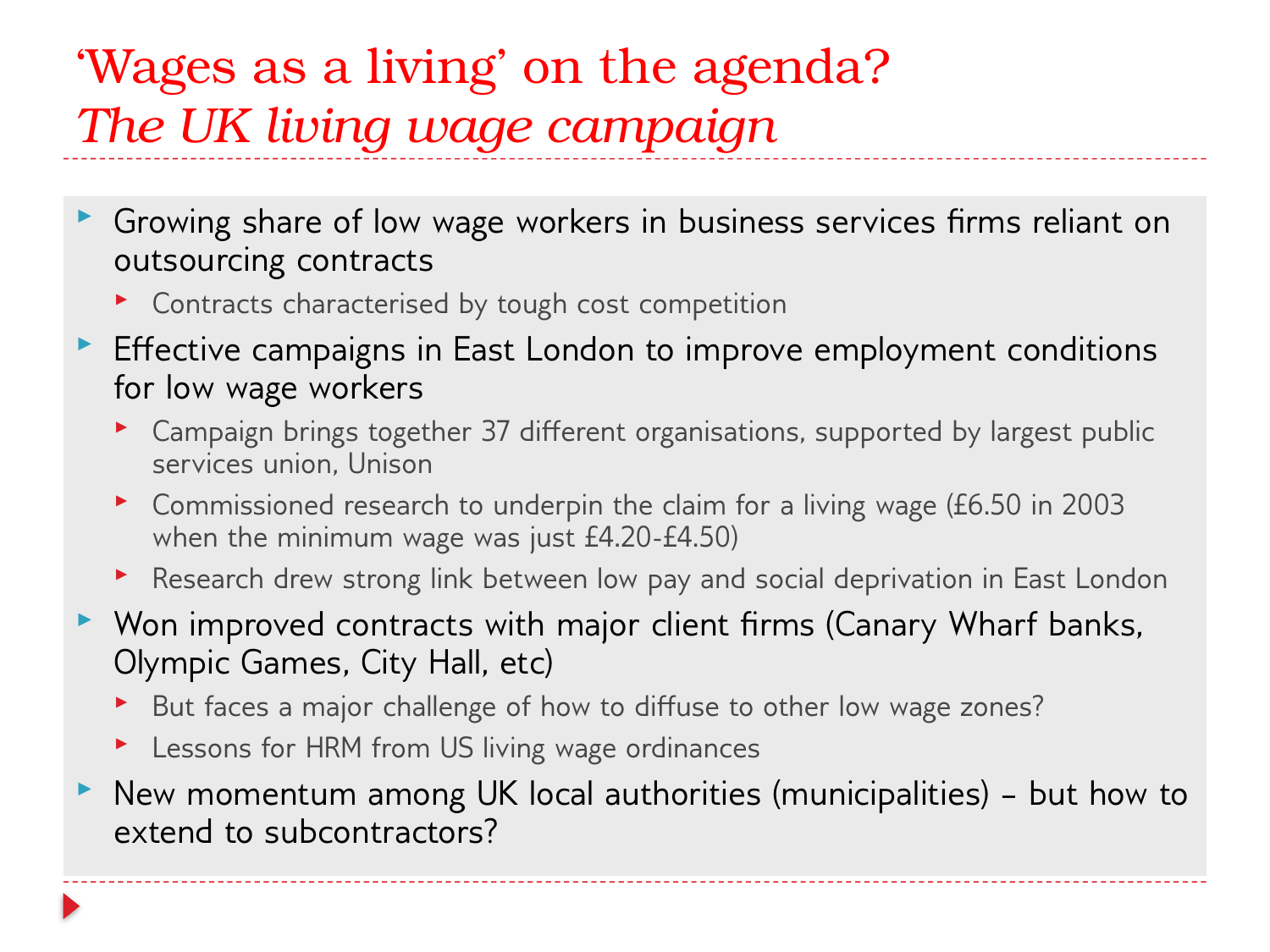

# ‘Wages as a living’ on the agenda? The UK living wage campaign
Growing share of low wage workers in business services firms reliant on outsourcing contracts
Contracts characterised by tough cost competition
Effective campaigns in East London to improve employment conditions for low wage workers
Campaign brings together 37 different organisations, supported by largest public services union, Unison
Commissioned research to underpin the claim for a living wage (£6.50 in 2003 when the minimum wage was just £4.20-£4.50)
Research drew strong link between low pay and social deprivation in East London
Won improved contracts with major client firms (Canary Wharf banks, Olympic Games, City Hall, etc)
But faces a major challenge of how to diffuse to other low wage zones?
Lessons for HRM from US living wage ordinances
New momentum among UK local authorities (municipalities) – but how to extend to subcontractors?